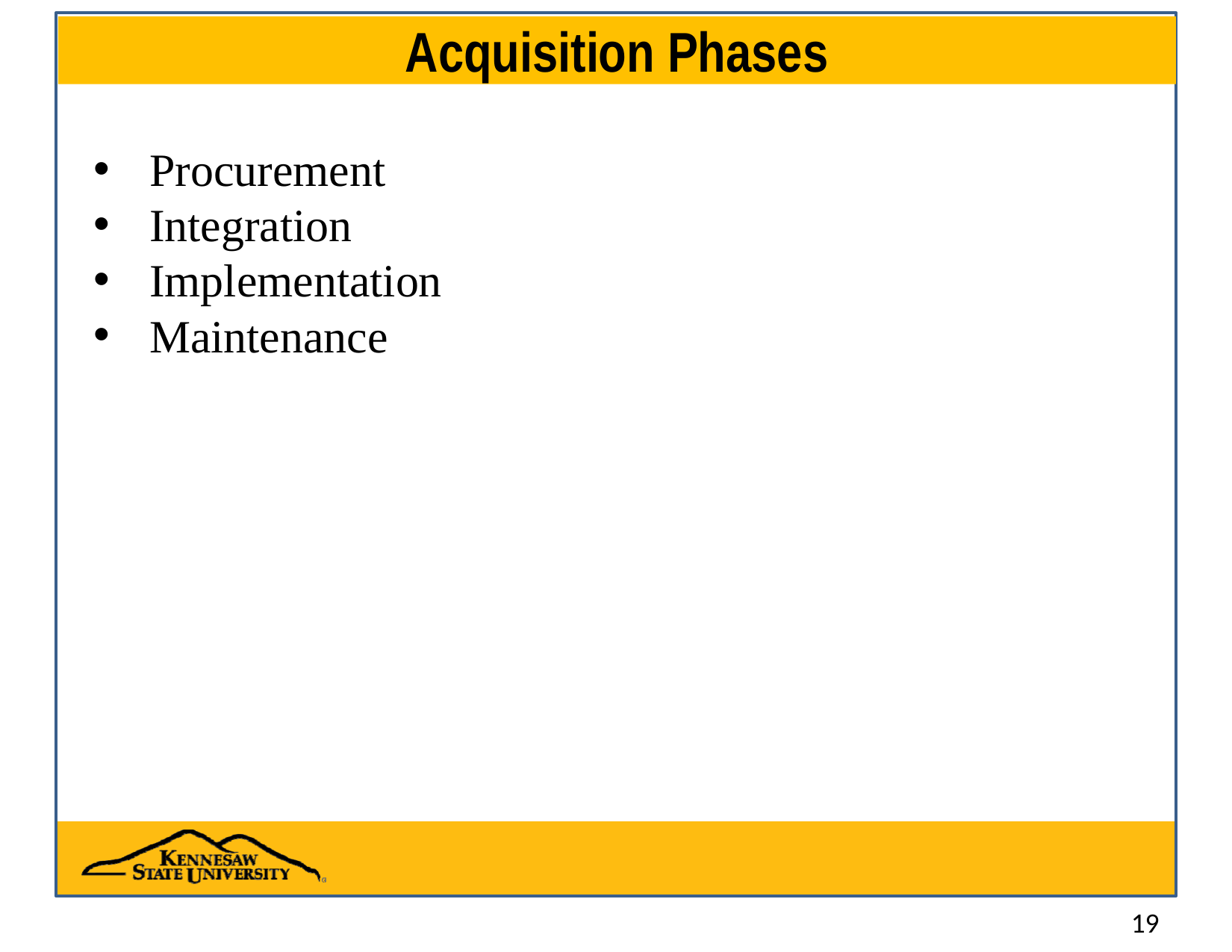

# Acquisition Phases
Procurement
Integration
Implementation
Maintenance